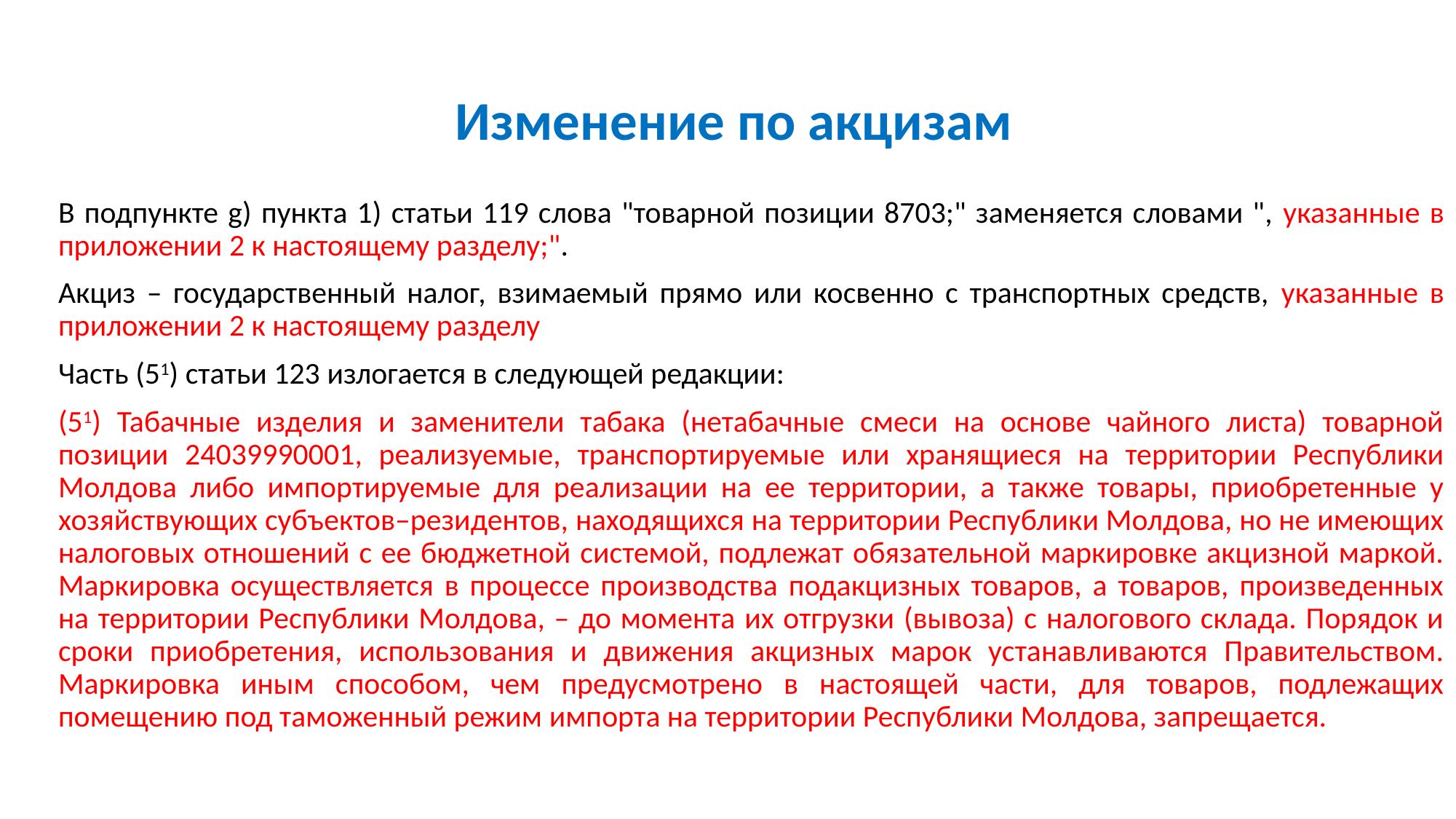

# Изменение по акцизам
В подпункте g) пункта 1) статьи 119 слова "товарной позиции 8703;" заменяется словами ", указанные в приложении 2 к настоящему разделу;".
Акциз – государственный налог, взимаемый прямо или косвенно с транспортных средств, указанные в приложении 2 к настоящему разделу
Часть (51) статьи 123 излогается в следующей редакции:
(51) Табачные изделия и заменители табака (нетабачные смеси на основе чайного листа) товарной позиции 24039990001, реализуемые, транспортируемые или хранящиеся на территории Республики Молдова либо импортируемые для реализации на ее территории, а также товары, приобретенные у хозяйствующих субъектов–резидентов, находящихся на территории Республики Молдова, но не имеющих налоговых отношений с ее бюджетной системой, подлежат обязательной маркировке акцизной маркой. Маркировка осуществляется в процессе производства подакцизных товаров, а товаров, произведенных на территории Республики Молдова, – до момента их отгрузки (вывоза) с налогового склада. Порядок и сроки приобретения, использования и движения акцизных марок устанавливаются Правительством. Маркировка иным способом, чем предусмотрено в настоящей части, для товаров, подлежащих помещению под таможенный режим импорта на территории Республики Молдова, запрещается.